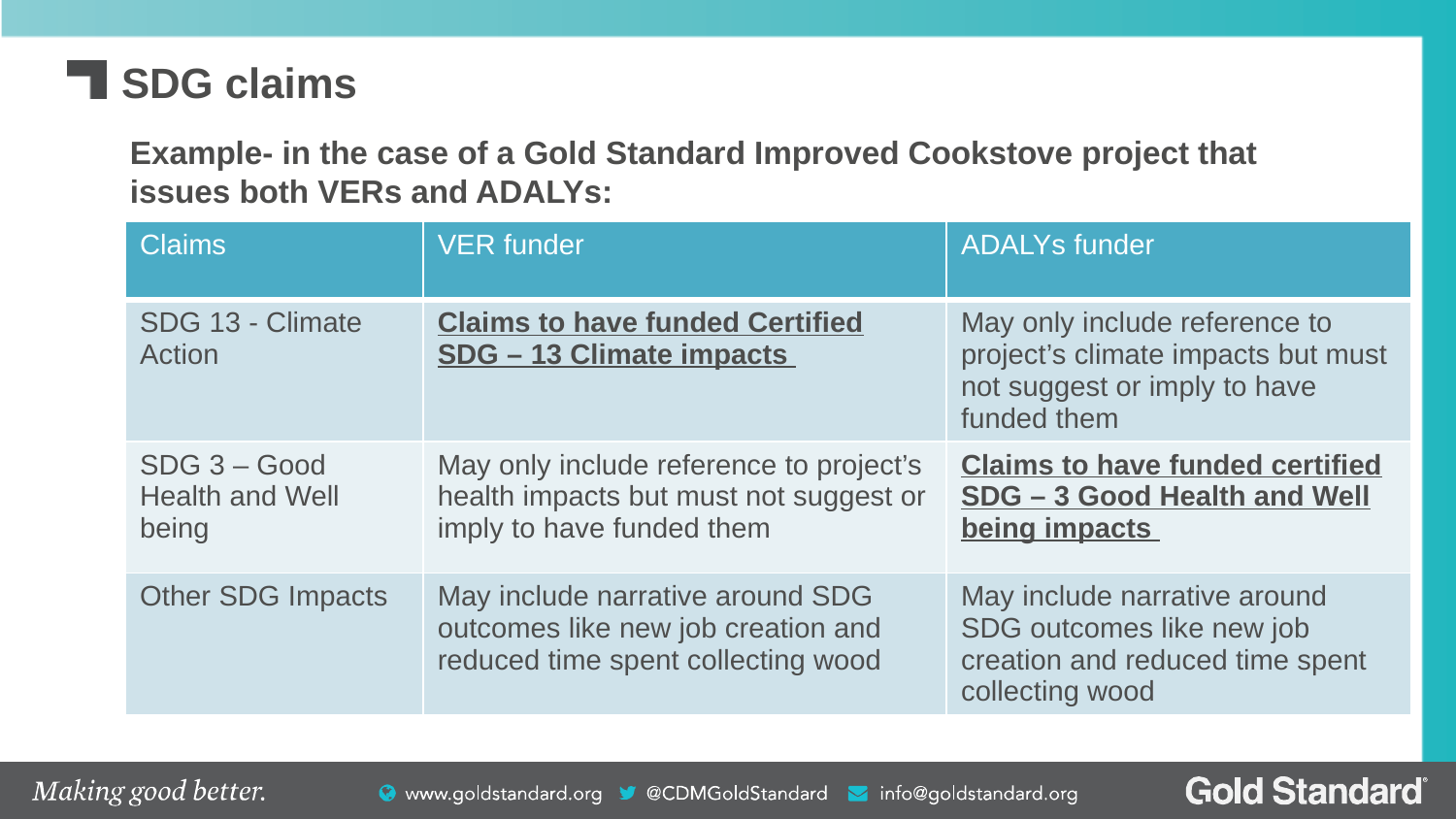

# SDG claims
Example- in the case of a Gold Standard Improved Cookstove project that issues both VERs and ADALYs:

| Claims | VER funder | ADALYs funder |
| --- | --- | --- |
| SDG 13 - Climate Action | Claims to have funded Certified SDG – 13 Climate impacts | May only include reference to project’s climate impacts but must not suggest or imply to have funded them |
| SDG 3 – Good Health and Well being | May only include reference to project’s health impacts but must not suggest or imply to have funded them | Claims to have funded certified SDG – 3 Good Health and Well being impacts |
| Other SDG Impacts | May include narrative around SDG outcomes like new job creation and reduced time spent collecting wood | May include narrative around SDG outcomes like new job creation and reduced time spent collecting wood |